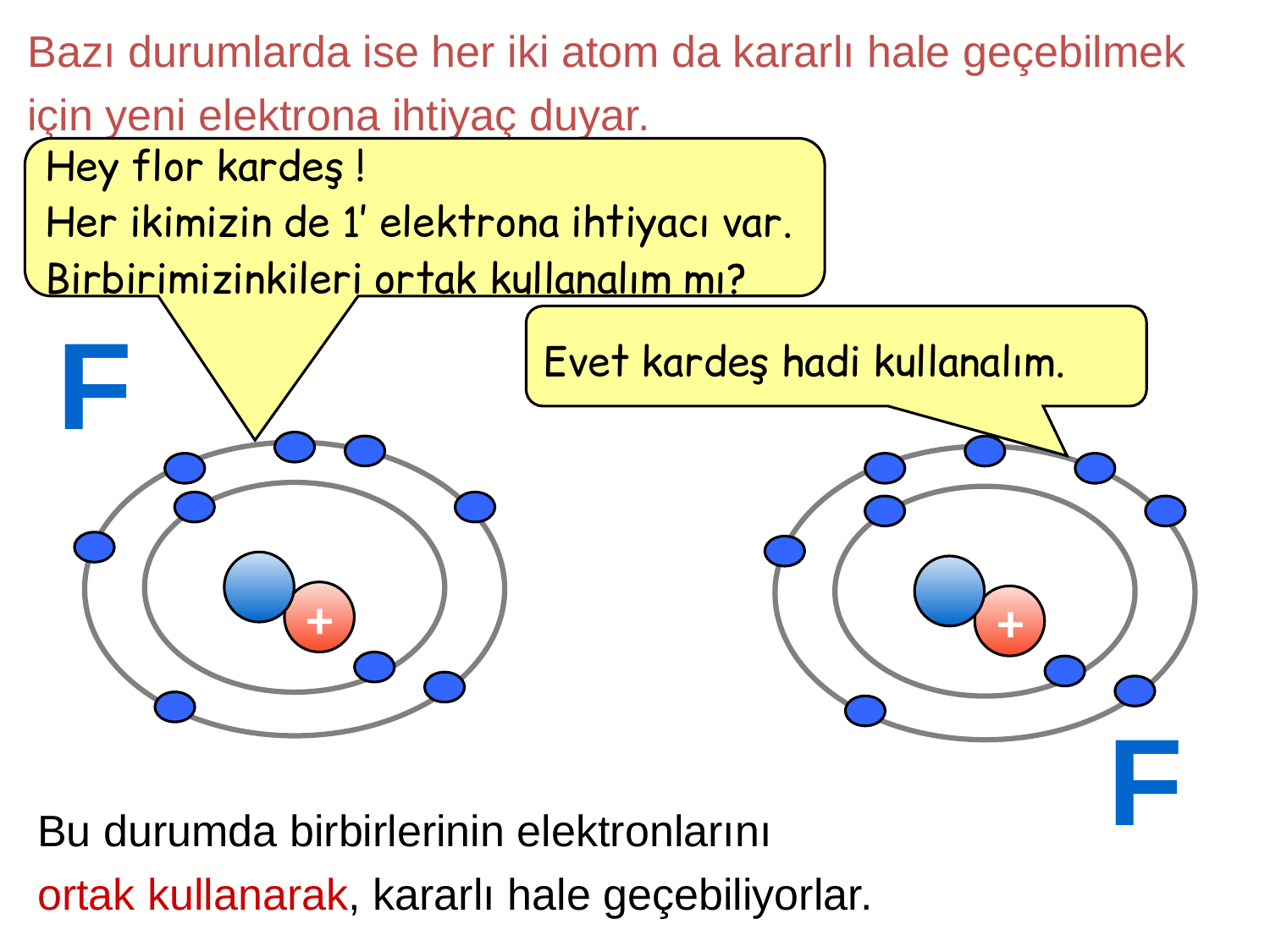

Bazı durumlarda ise her iki atom da kararlı hale geçebilmek için yeni elektrona ihtiyaç duyar.
Hey flor kardeş !
Her ikimizin de 1’ elektrona ihtiyacı var.
Birbirimizinkileri ortak kullanalım mı?
F

+

Evet kardeş hadi kullanalım.

+

F

Bu durumda birbirlerinin elektronlarını
ortak kullanarak, kararlı hale geçebiliyorlar.